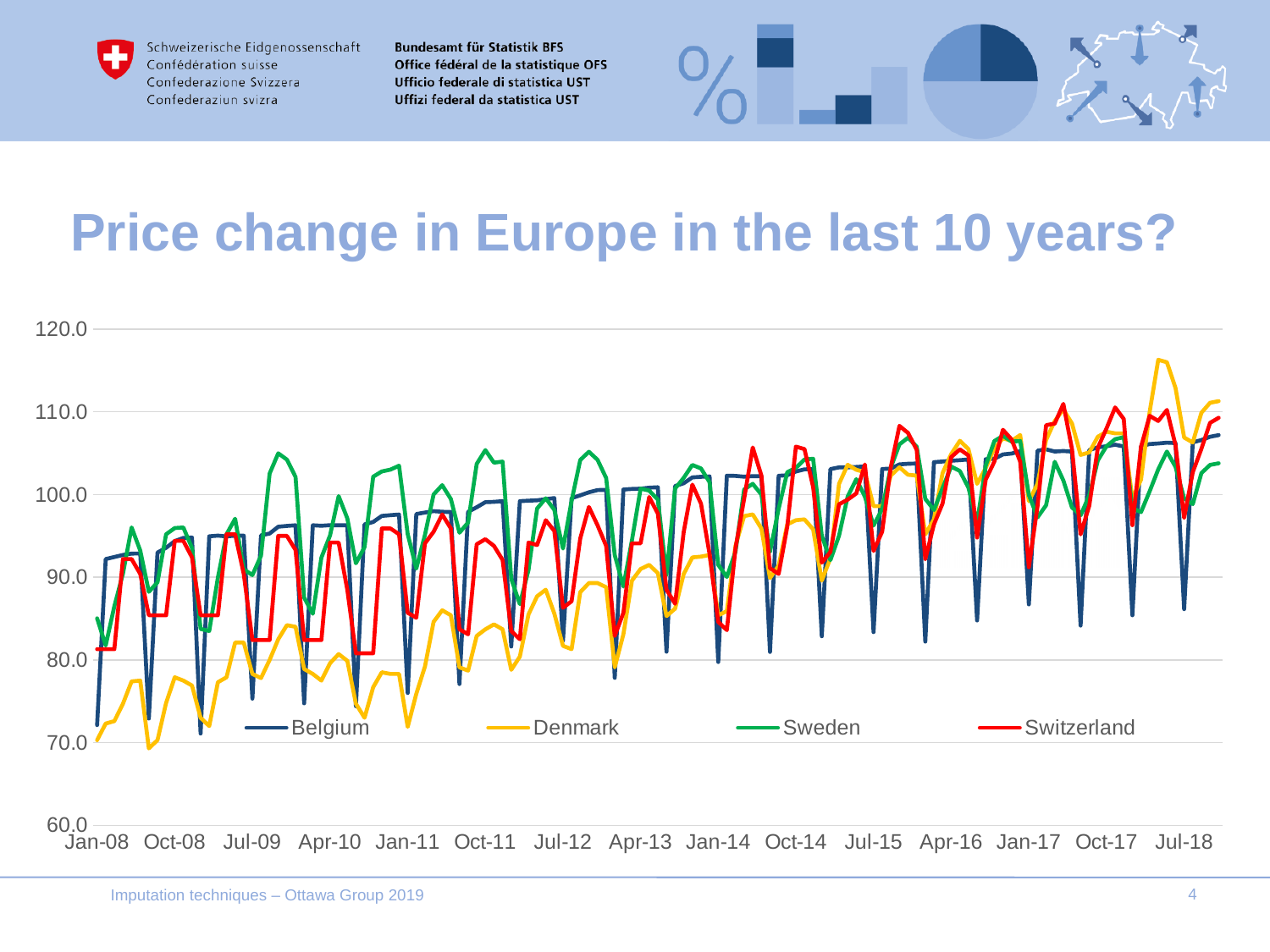

# Price change in Europe in the last 10 years?

### Chart

| Category | Belgium | Denmark | Sweden | Switzerland |
|---|---|---|---|---|
| Jan-08 | 72.12 | 70.3 | 85.03 | 81.3 |
| Feb-08 | 92.2 | 72.3 | 81.75 | 81.3 |
| Mar-08 | 92.45 | 72.6 | 86.49 | 81.3 |
| Apr-08 | 92.7 | 74.7 | 90.44 | 92.2 |
| May-08 | 92.86 | 77.4 | 96.03 | 92.2 |
| Jun-08 | 92.88 | 77.5 | 93.23 | 90.4 |
| Jul-08 | 72.91 | 69.3 | 88.24 | 85.4 |
| Aug-08 | 92.99 | 70.3 | 89.39 | 85.4 |
| Sep-08 | 93.57 | 74.8 | 95.2 | 85.4 |
| Oct-08 | 94.37 | 77.9 | 95.95 | 94.4 |
| Nov-08 | 94.76 | 77.5 | 96.02 | 94.4 |
| Dec-08 | 94.81 | 76.9 | 93.54 | 92.4 |
| Jan-09 | 71.1 | 73.0 | 83.75 | 85.4 |
| Feb-09 | 94.95 | 72.0 | 83.5 | 85.4 |
| Mar-09 | 95.04 | 77.3 | 89.96 | 85.4 |
| Apr-09 | 94.94 | 77.9 | 95.2 | 95.2 |
| May-09 | 95.04 | 82.1 | 97.08 | 95.2 |
| Jun-09 | 95.03 | 82.1 | 90.96 | 90.4 |
| Jul-09 | 75.32 | 78.3 | 90.26 | 82.4 |
| Aug-09 | 95.07 | 77.8 | 92.61 | 82.4 |
| Sep-09 | 95.29 | 80.0 | 102.55 | 82.4 |
| Oct-09 | 96.11 | 82.5 | 104.99 | 95.0 |
| Nov-09 | 96.21 | 84.2 | 104.23 | 95.0 |
| Dec-09 | 96.29 | 84.0 | 102.13 | 93.3 |
| Jan-10 | 74.75 | 78.9 | 87.54 | 82.4 |
| Feb-10 | 96.29 | 78.3 | 85.58 | 82.4 |
| Mar-10 | 96.23 | 77.5 | 92.38 | 82.4 |
| Apr-10 | 96.3 | 79.6 | 95.06 | 94.2 |
| May-10 | 96.28 | 80.7 | 99.81 | 94.2 |
| Jun-10 | 96.29 | 79.9 | 97.13 | 88.5 |
| Jul-10 | 74.4 | 74.7 | 91.69 | 80.8 |
| Aug-10 | 96.4 | 73.0 | 93.65 | 80.8 |
| Sep-10 | 96.69 | 76.7 | 102.16 | 80.8 |
| Oct-10 | 97.42 | 78.5 | 102.8 | 95.9 |
| Nov-10 | 97.51 | 78.3 | 103.02 | 95.9 |
| Dec-10 | 97.59 | 78.3 | 103.49 | 95.2 |
| Jan-11 | 76.0 | 71.9 | 95.22 | 85.7 |
| Feb-11 | 97.65 | 75.9 | 91.05 | 85.1 |
| Mar-11 | 97.83 | 79.2 | 95.12 | 94.1 |
| Apr-11 | 98.0 | 84.6 | 100.01 | 95.5 |
| May-11 | 97.92 | 86.0 | 101.14 | 97.6 |
| Jun-11 | 97.89 | 85.4 | 99.47 | 95.9 |
| Jul-11 | 77.08 | 79.1 | 95.39 | 83.7 |
| Aug-11 | 97.91 | 78.7 | 96.62 | 83.1 |
| Sep-11 | 98.47 | 82.9 | 103.71 | 94.0 |
| Oct-11 | 99.08 | 83.7 | 105.38 | 94.6 |
| Nov-11 | 99.12 | 84.3 | 103.86 | 93.8 |
| Dec-11 | 99.21 | 83.7 | 103.99 | 92.1 |
| Jan-12 | 81.62 | 78.8 | 89.81 | 83.5 |
| Feb-12 | 99.21 | 80.4 | 86.75 | 82.5 |
| Mar-12 | 99.26 | 85.5 | 90.88 | 94.2 |
| Apr-12 | 99.31 | 87.7 | 98.31 | 93.9 |
| May-12 | 99.44 | 88.5 | 99.55 | 96.9 |
| Jun-12 | 99.58 | 85.6 | 98.15 | 95.6 |
| Jul-12 | 82.34 | 81.7 | 93.47 | 86.3 |
| Aug-12 | 99.57 | 81.3 | 99.25 | 87.1 |
| Sep-12 | 99.91 | 88.2 | 104.18 | 94.7 |
| Oct-12 | 100.28 | 89.3 | 105.18 | 98.5 |
| Nov-12 | 100.54 | 89.3 | 104.21 | 96.3 |
| Dec-12 | 100.58 | 88.8 | 102.01 | 93.8 |
| Jan-13 | 77.83 | 79.1 | 92.68 | 82.9 |
| Feb-13 | 100.61 | 83.1 | 88.88 | 85.7 |
| Mar-13 | 100.68 | 89.6 | 94.49 | 94.1 |
| Apr-13 | 100.71 | 91.0 | 100.72 | 94.1 |
| May-13 | 100.83 | 91.5 | 100.48 | 99.7 |
| Jun-13 | 100.89 | 90.5 | 99.39 | 97.7 |
| Jul-13 | 80.99 | 85.3 | 90.29 | 88.5 |
| Aug-13 | 101.03 | 86.2 | 100.73 | 86.8 |
| Sep-13 | 101.37 | 90.4 | 102.03 | 95.5 |
| Oct-13 | 102.08 | 92.4 | 103.58 | 101.2 |
| Nov-13 | 102.15 | 92.5 | 103.16 | 98.9 |
| Dec-13 | 102.19 | 92.7 | 101.49 | 92.8 |
| Jan-14 | 79.75 | 85.4 | 91.5 | 84.6 |
| Feb-14 | 102.29 | 85.9 | 90.04 | 83.6 |
| Mar-14 | 102.26 | 93.8 | 93.09 | 93.5 |
| Apr-14 | 102.16 | 97.4 | 100.62 | 99.5 |
| May-14 | 102.23 | 97.6 | 101.3 | 105.7 |
| Jun-14 | 102.21 | 95.9 | 100.0 | 102.3 |
| Jul-14 | 80.96 | 89.9 | 93.08 | 91.1 |
| Aug-14 | 102.27 | 91.4 | 98.28 | 90.4 |
| Sep-14 | 102.34 | 96.4 | 102.7 | 96.1 |
| Oct-14 | 102.79 | 96.9 | 103.23 | 105.8 |
| Nov-14 | 103.05 | 97.0 | 104.24 | 105.5 |
| Dec-14 | 103.08 | 95.8 | 104.33 | 100.9 |
| Jan-15 | 82.86 | 89.6 | 95.01 | 91.77 |
| Feb-15 | 103.08 | 92.3 | 92.07 | 93.06 |
| Mar-15 | 103.29 | 101.3 | 95.04 | 98.83 |
| Apr-15 | 103.29 | 103.6 | 99.76 | 99.38 |
| May-15 | 103.34 | 103.0 | 101.86 | 100.14 |
| Jun-15 | 103.4 | 102.7 | 99.75 | 103.64 |
| Jul-15 | 83.36 | 98.6 | 96.26 | 93.18 |
| Aug-15 | 103.09 | 98.6 | 98.24 | 95.51 |
| Sep-15 | 103.15 | 102.3 | 103.27 | 103.31 |
| Oct-15 | 103.65 | 103.3 | 106.07 | 108.31 |
| Nov-15 | 103.73 | 102.4 | 106.88 | 107.45 |
| Dec-15 | 103.76 | 102.3 | 105.79 | 105.42 |
| Jan-16 | 82.21 | 95.2 | 99.48 | 92.18 |
| Feb-16 | 103.92 | 97.0 | 98.14 | 96.4 |
| Mar-16 | 104.0 | 102.6 | 100.78 | 98.91 |
| Apr-16 | 104.09 | 104.9 | 103.39 | 104.53 |
| May-16 | 104.16 | 106.5 | 102.85 | 105.47 |
| Jun-16 | 104.25 | 105.5 | 100.83 | 104.73 |
| Jul-16 | 84.77 | 101.3 | 96.58 | 94.81 |
| Aug-16 | 104.28 | 103.2 | 103.5 | 101.8 |
| Sep-16 | 104.34 | 105.6 | 106.47 | 103.99 |
| Oct-16 | 104.86 | 106.8 | 107.1 | 107.83 |
| Nov-16 | 104.96 | 106.5 | 106.41 | 106.67 |
| Dec-16 | 105.25 | 107.2 | 106.48 | 103.98 |
| Jan-17 | 86.72 | 99.2 | 99.97 | 91.22 |
| Feb-17 | 105.32 | 101.3 | 97.24 | 98.57 |
| Mar-17 | 105.47 | 106.6 | 98.71 | 108.39 |
| Apr-17 | 105.21 | 108.9 | 103.97 | 108.59 |
| May-17 | 105.27 | 110.3 | 101.71 | 110.97 |
| Jun-17 | 105.2 | 108.6 | 98.44 | 105.49 |
| Jul-17 | 84.15 | 104.8 | 97.49 | 95.19 |
| Aug-17 | 105.39 | 105.1 | 99.91 | 98.65 |
| Sep-17 | 105.71 | 107.0 | 104.13 | 105.66 |
| Oct-17 | 105.85 | 107.6 | 105.85 | 108.0 |
| Nov-17 | 106.03 | 107.4 | 106.7 | 110.54 |
| Dec-17 | 105.82 | 107.4 | 106.94 | 109.14 |
| Jan-18 | 85.39 | 99.5 | 98.37 | 96.3 |
| Feb-18 | 105.86 | 101.8 | 97.87 | 105.77 |
| Mar-18 | 106.11 | 110.0 | 100.4 | 109.53 |
| Apr-18 | 106.18 | 116.3 | 103.05 | 108.9 |
| May-18 | 106.28 | 116.0 | 105.2 | 110.23 |
| Jun-18 | 106.23 | 112.9 | 103.36 | 105.99 |
| Jul-18 | 86.14 | 106.9 | 99.54 | 97.19 |
| Aug-18 | 106.32 | 106.3 | 98.85 | 102.72 |
| Sep-18 | 106.59 | 109.9 | 102.6 | 105.53 |
| Oct-18 | 106.99 | 111.1 | 103.59 | 108.67 |
| Nov-18 | 107.19 | 111.3 | 103.78 | 109.29 |